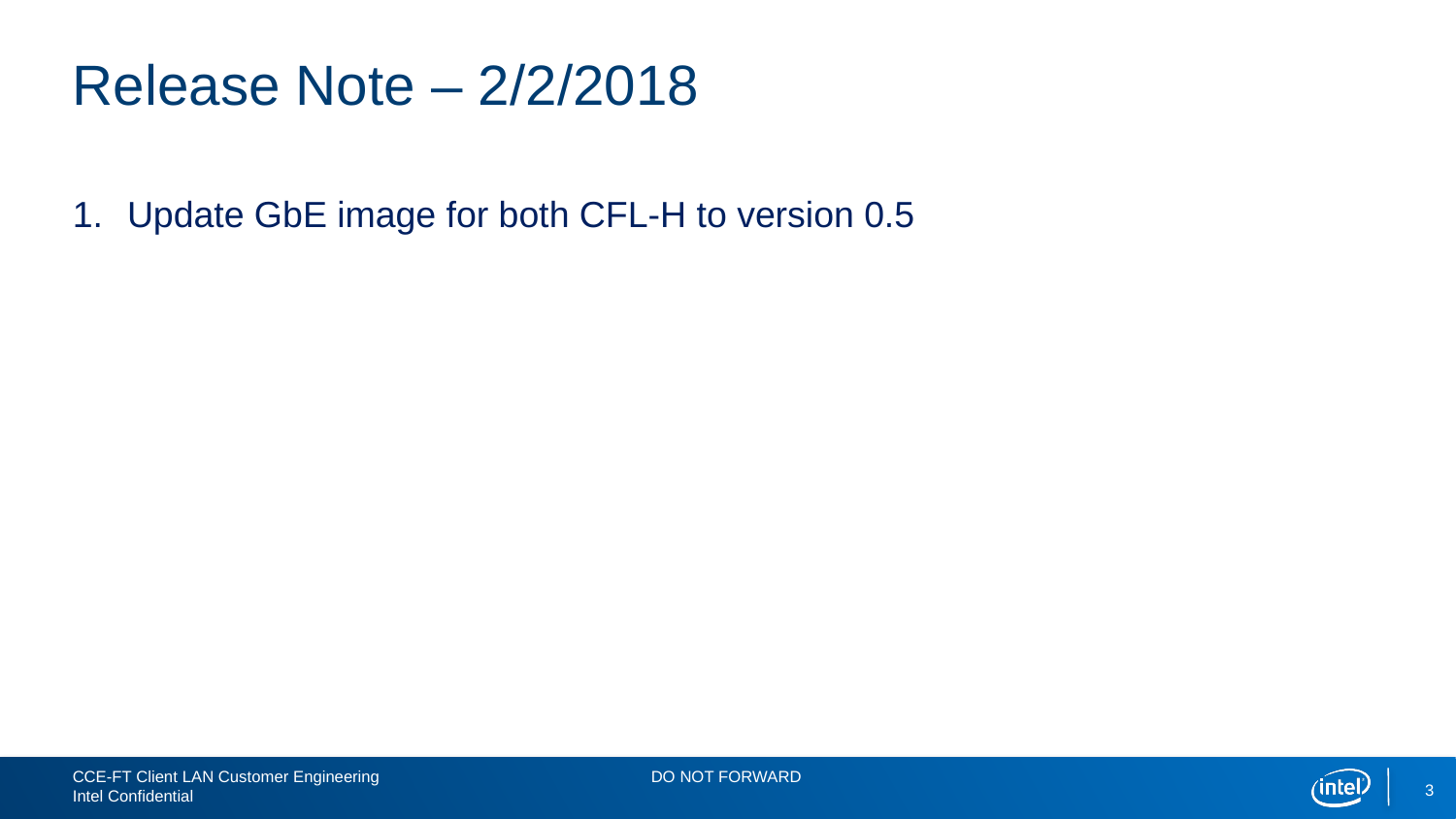

# Release Note – 2/2/2018
Update GbE image for both CFL-H to version 0.5
3